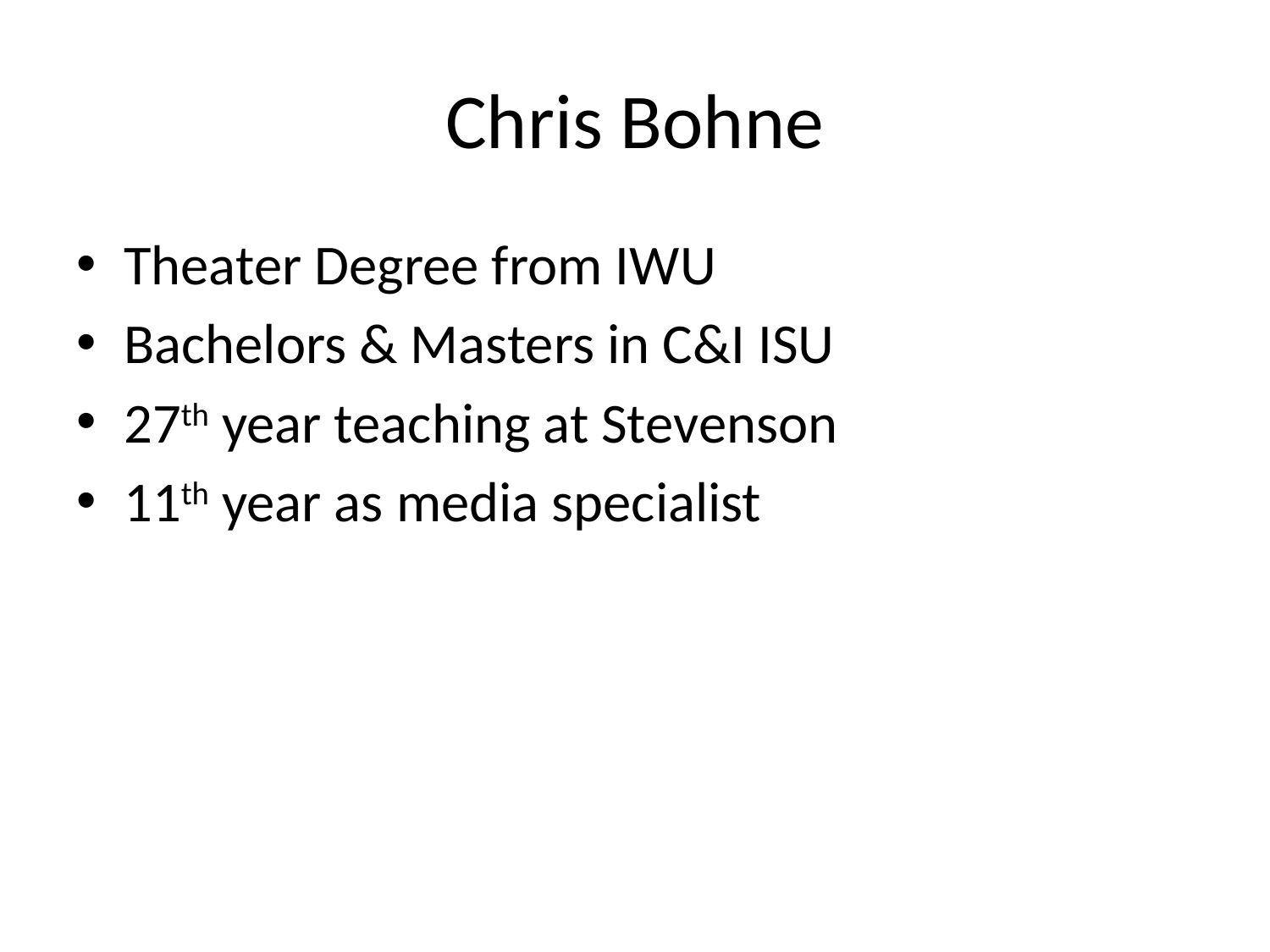

# Chris Bohne
Theater Degree from IWU
Bachelors & Masters in C&I ISU
27th year teaching at Stevenson
11th year as media specialist